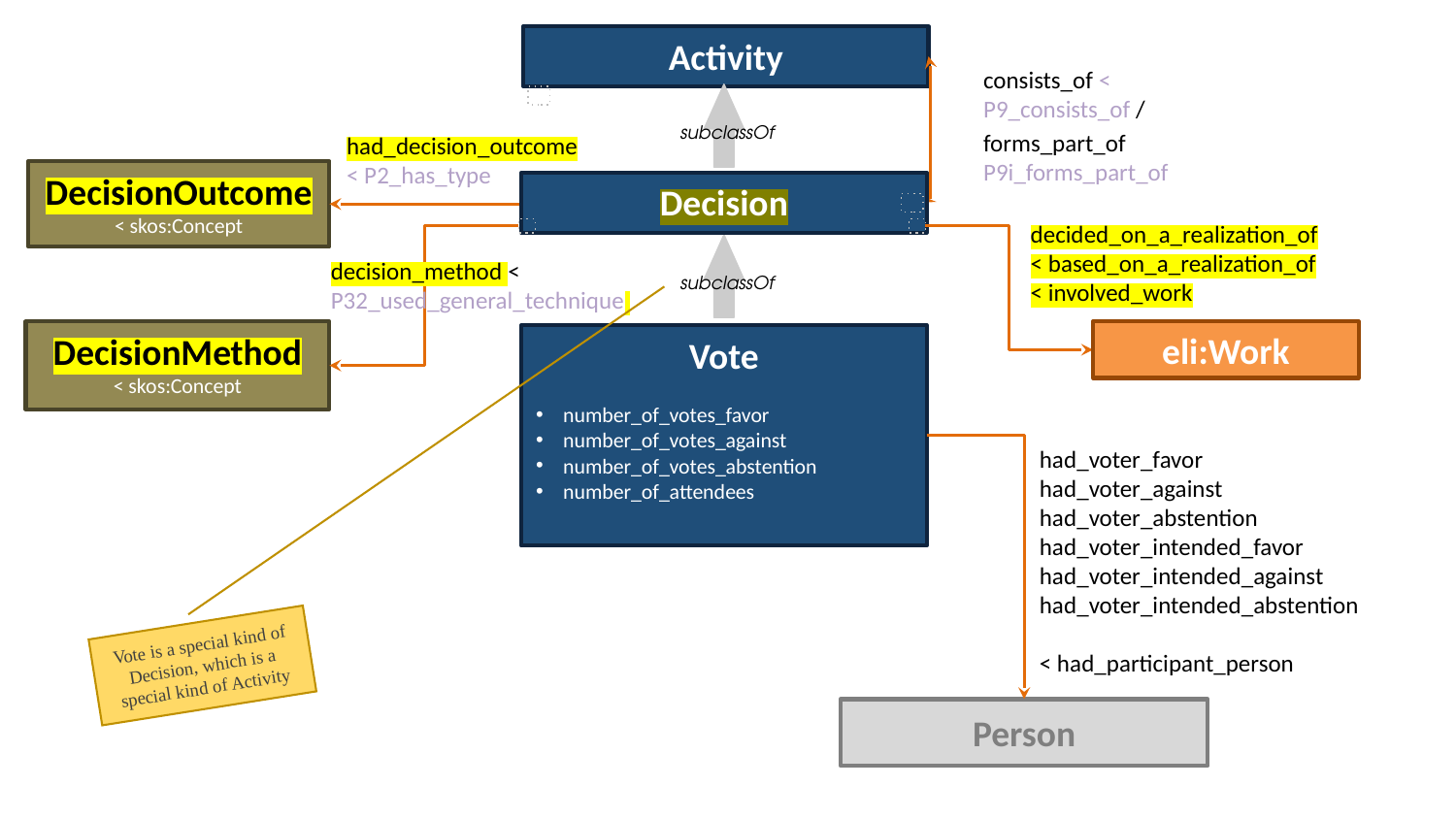

Activity

consists_of < P9_consists_of /
forms_part_of P9i_forms_part_of

subclassOf
had_decision_outcome
< P2_has_type
DecisionOutcome
< skos:Concept

Decision

decided_on_a_realization_of
< based_on_a_realization_of
< involved_work

decision_method < P32_used_general_technique

subclassOf
DecisionMethod
< skos:Concept

eli:Work
Vote

number_of_votes_favor
number_of_votes_against
number_of_votes_abstention
number_of_attendees

had_voter_favor
had_voter_against
had_voter_abstention
had_voter_intended_favor
had_voter_intended_against
had_voter_intended_abstention

< had_participant_person
Vote is a special kind of Decision, which is a special kind of Activity
Person